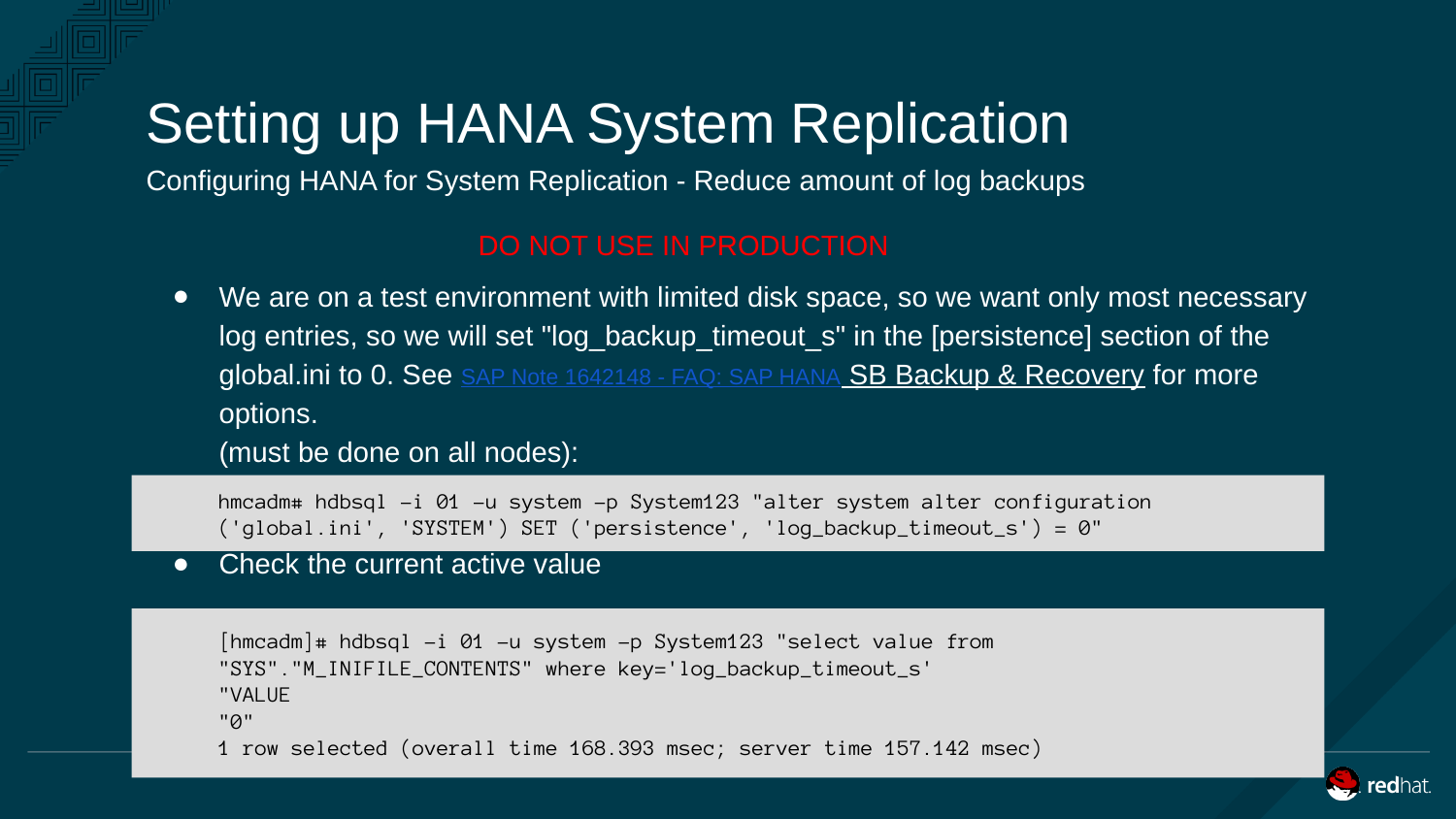

# Setting up HANA System Replication
Configuring HANA for System Replication - Reduce amount of log backups
DO NOT USE IN PRODUCTION
We are on a test environment with limited disk space, so we want only most necessary log entries, so we will set "log_backup_timeout_s" in the [persistence] section of the global.ini to 0. See SAP Note 1642148 - FAQ: SAP HANA SB Backup & Recovery for more options.
(must be done on all nodes):
Check the current active value
hmcadm# hdbsql -i 01 -u system -p System123 "alter system alter configuration ('global.ini', 'SYSTEM') SET ('persistence', 'log_backup_timeout_s') = 0"
[hmcadm]# hdbsql -i 01 -u system -p System123 "select value from "SYS"."M_INIFILE_CONTENTS" where key='log_backup_timeout_s'
"VALUE
"0"
1 row selected (overall time 168.393 msec; server time 157.142 msec)